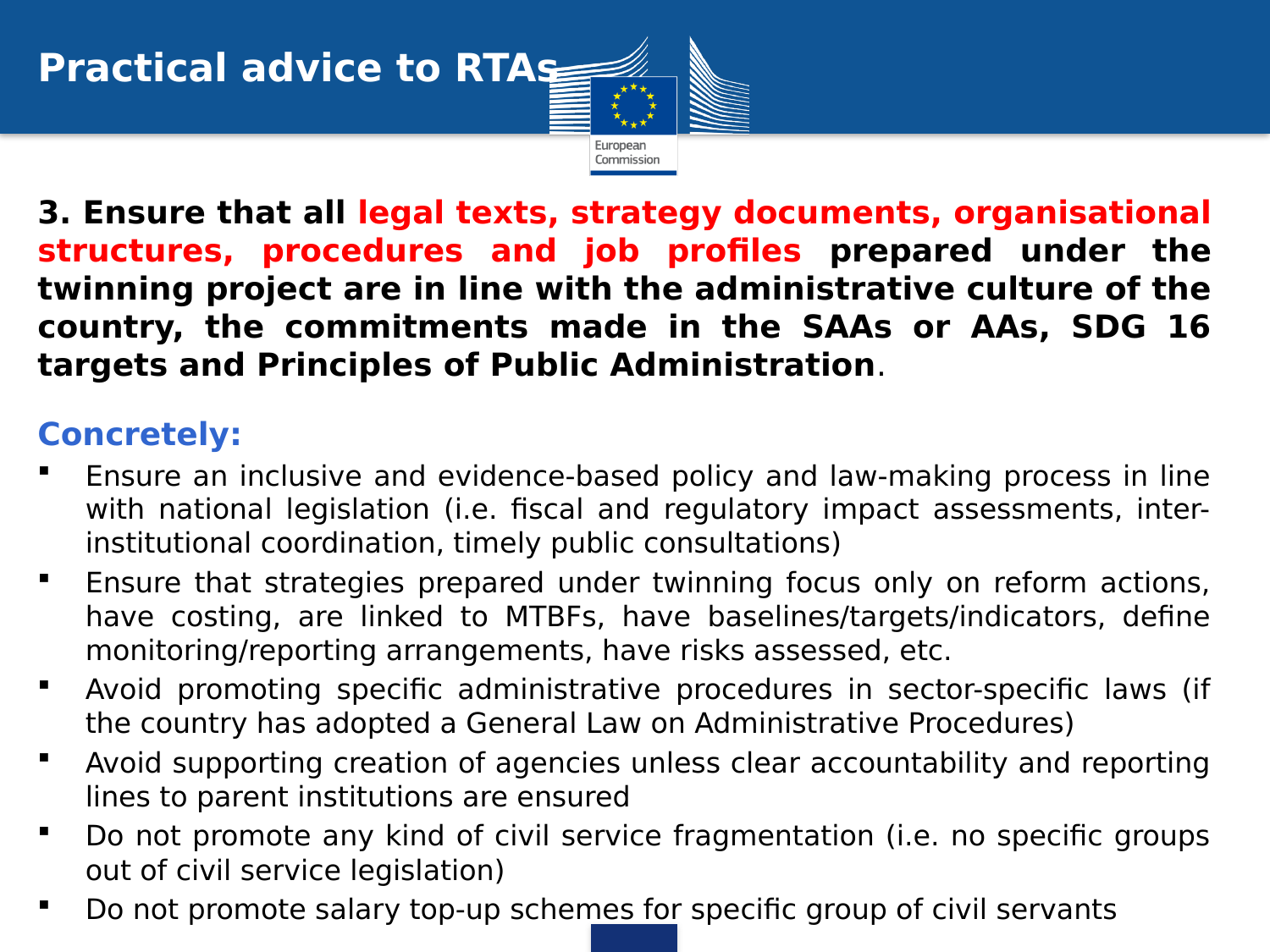

Practical advice to RTAs
3. Ensure that all legal texts, strategy documents, organisational structures, procedures and job profiles prepared under the twinning project are in line with the administrative culture of the country, the commitments made in the SAAs or AAs, SDG 16 targets and Principles of Public Administration.

Concretely:
Ensure an inclusive and evidence-based policy and law-making process in line with national legislation (i.e. fiscal and regulatory impact assessments, inter-institutional coordination, timely public consultations)
Ensure that strategies prepared under twinning focus only on reform actions, have costing, are linked to MTBFs, have baselines/targets/indicators, define monitoring/reporting arrangements, have risks assessed, etc.
Avoid promoting specific administrative procedures in sector-specific laws (if the country has adopted a General Law on Administrative Procedures)
Avoid supporting creation of agencies unless clear accountability and reporting lines to parent institutions are ensured
Do not promote any kind of civil service fragmentation (i.e. no specific groups out of civil service legislation)
Do not promote salary top-up schemes for specific group of civil servants